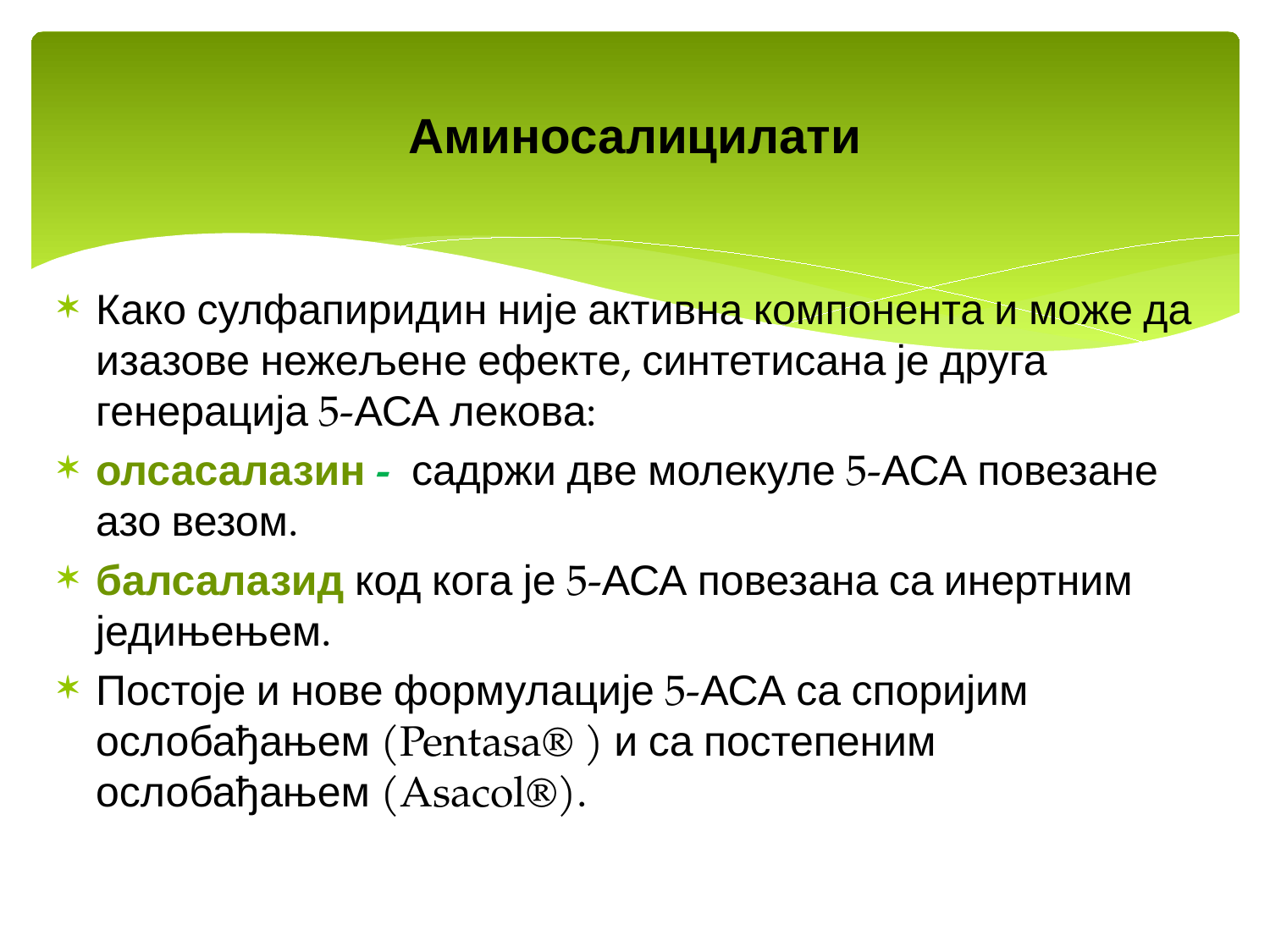

# Аминосалицилати
Како сулфапиридин није активна компонента и може да изазове нежељене ефекте, синтетисана је друга генерација 5-АСА лекова:
олсасалазин -  садржи две молекуле 5-АСА повезане азо везом.
балсалазид код кога је 5-АСА повезана са инертним једињењем.
Постоје и нове формулације 5-АСА са споријим ослобађањем (Pentasa® ) и са постепеним ослобађањем (Asacol®).